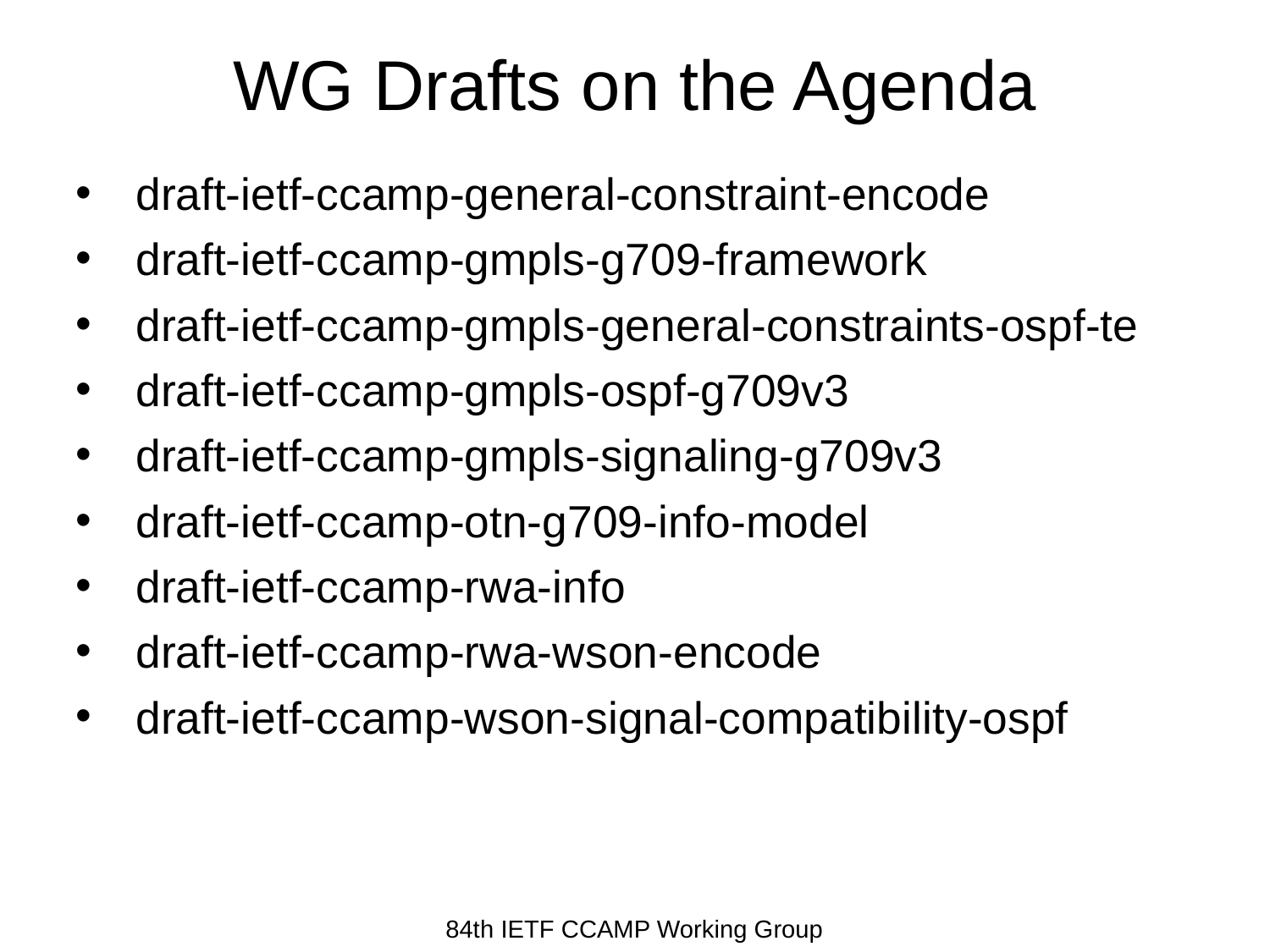

# WG Drafts on the Agenda
draft-ietf-ccamp-general-constraint-encode
draft-ietf-ccamp-gmpls-g709-framework
draft-ietf-ccamp-gmpls-general-constraints-ospf-te
draft-ietf-ccamp-gmpls-ospf-g709v3
draft-ietf-ccamp-gmpls-signaling-g709v3
draft-ietf-ccamp-otn-g709-info-model
draft-ietf-ccamp-rwa-info
draft-ietf-ccamp-rwa-wson-encode
draft-ietf-ccamp-wson-signal-compatibility-ospf
84th IETF CCAMP Working Group
84th IETF CCAMP Working Group